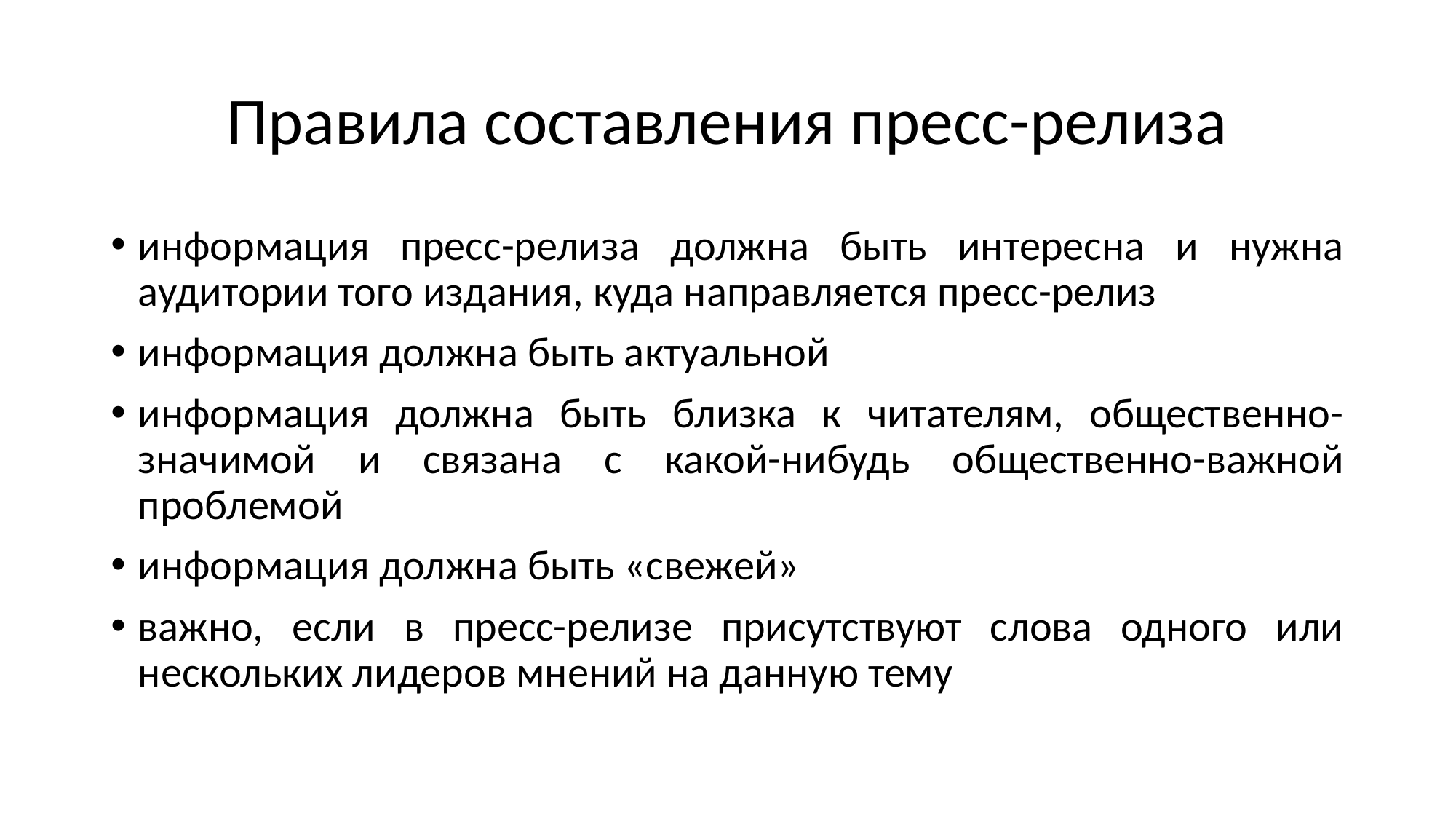

# Правила составления пресс-релиза
информация пресс-релиза должна быть интересна и нужна аудитории того издания, куда направляется пресс-релиз
информация должна быть актуальной
информация должна быть близка к читателям, общественно-значимой и связана с какой-нибудь общественно-важной проблемой
информация должна быть «свежей»
важно, если в пресс-релизе присутствуют слова одного или нескольких лидеров мнений на данную тему